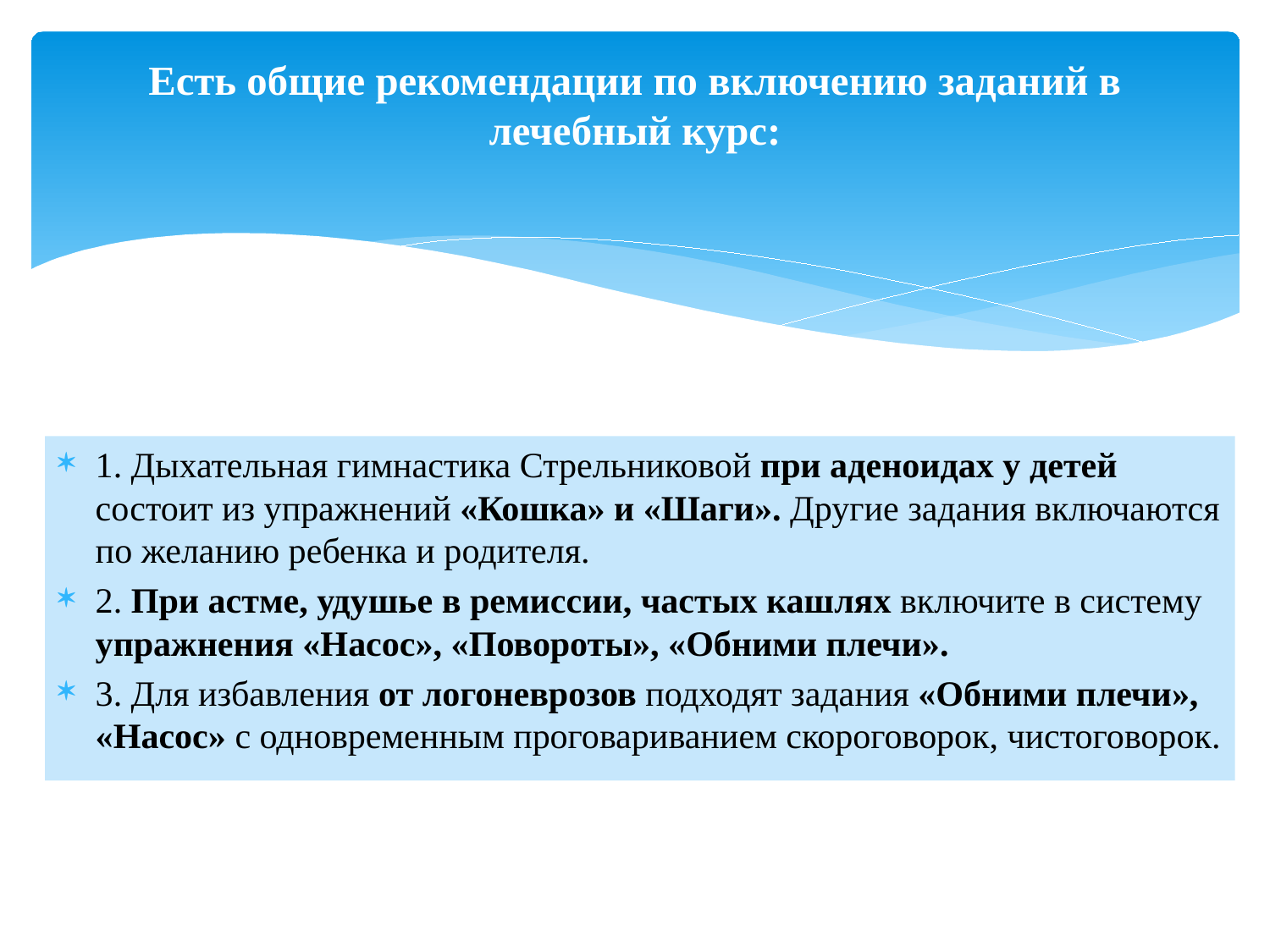

# Есть общие рекомендации по включению заданий в лечебный курс:
1. Дыхательная гимнастика Стрельниковой при аденоидах у детей состоит из упражнений «Кошка» и «Шаги». Другие задания включаются по желанию ребенка и родителя.
2. При астме, удушье в ремиссии, частых кашлях включите в систему упражнения «Насос», «Повороты», «Обними плечи».
3. Для избавления от логоневрозов подходят задания «Обними плечи», «Насос» с одновременным проговариванием скороговорок, чистоговорок.